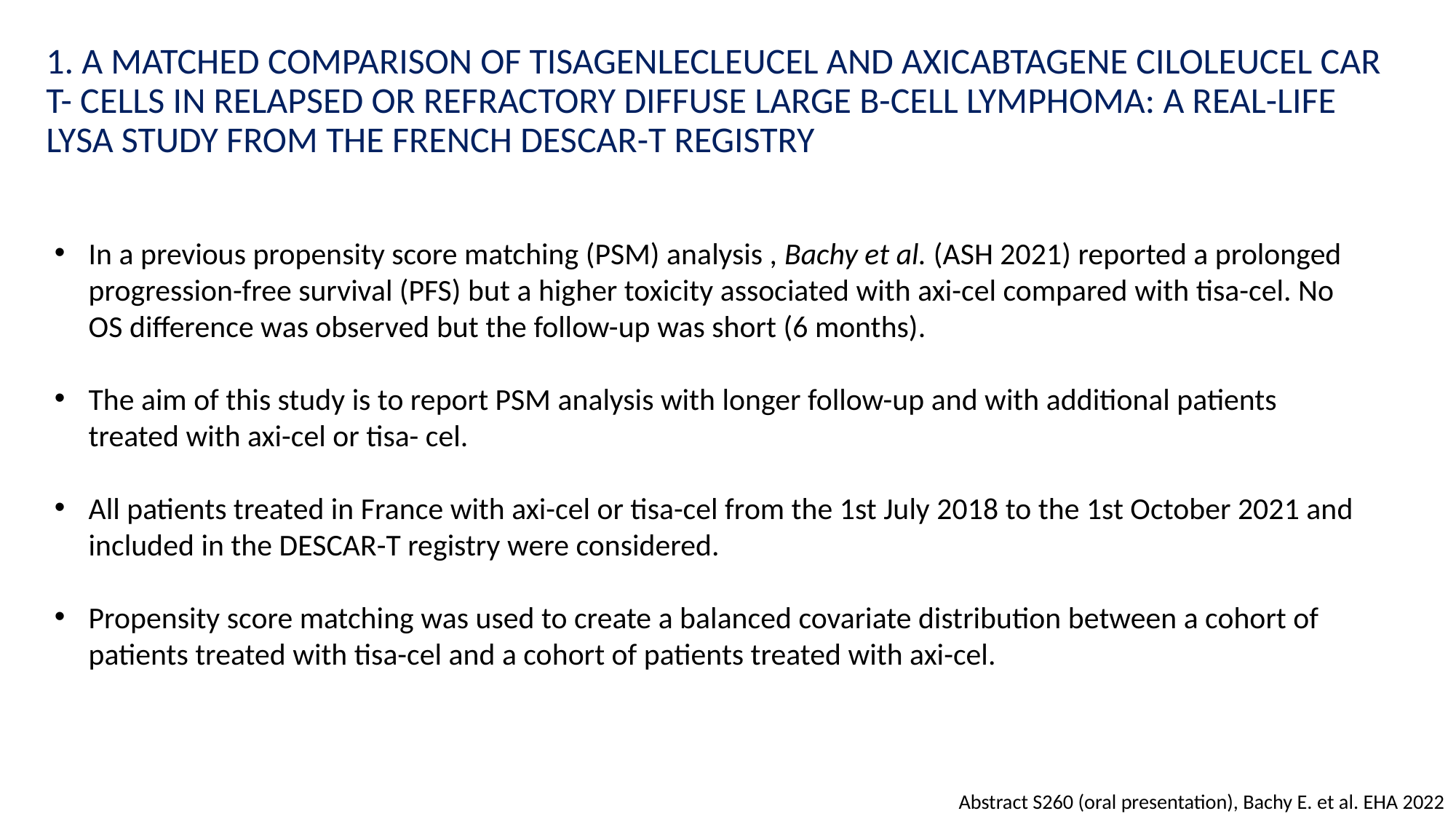

# 1. A MATCHED COMPARISON OF TISAGENLECLEUCEL AND AXICABTAGENE CILOLEUCEL CAR T- CELLS IN RELAPSED OR REFRACTORY DIFFUSE LARGE B-CELL LYMPHOMA: A REAL-LIFE LYSA STUDY FROM THE FRENCH DESCAR-T REGISTRY

In a previous propensity score matching (PSM) analysis , Bachy et al. (ASH 2021) reported a prolonged progression-free survival (PFS) but a higher toxicity associated with axi-cel compared with tisa-cel. No OS difference was observed but the follow-up was short (6 months).

The aim of this study is to report PSM analysis with longer follow-up and with additional patients treated with axi-cel or tisa- cel.

All patients treated in France with axi-cel or tisa-cel from the 1st July 2018 to the 1st October 2021 and included in the DESCAR-T registry were considered.

Propensity score matching was used to create a balanced covariate distribution between a cohort of patients treated with tisa-cel and a cohort of patients treated with axi-cel.

Abstract S260 (oral presentation), Bachy E. et al. EHA 2022